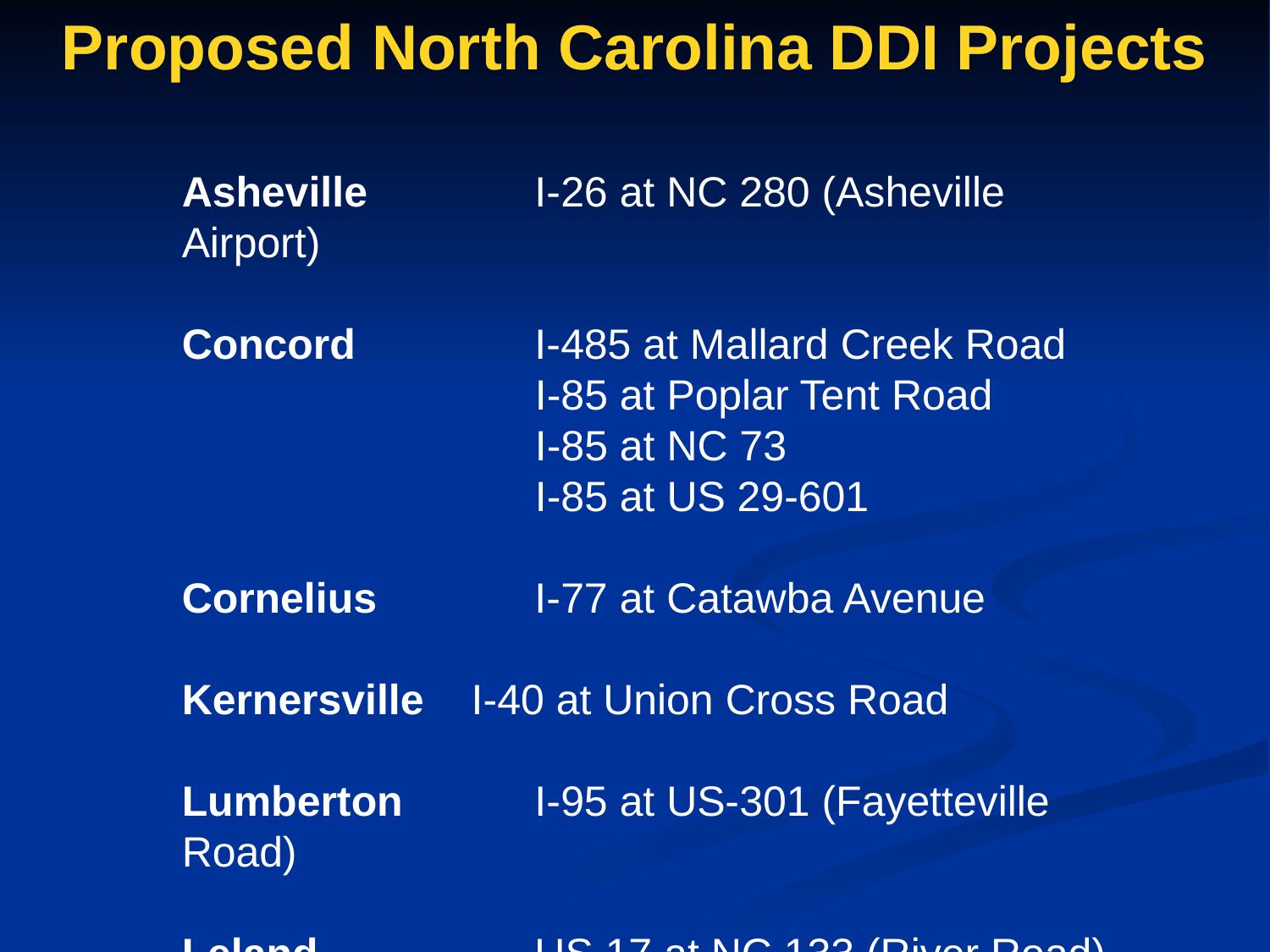

Proposed North Carolina DDI Projects
Asheville 	   I-26 at NC 280 (Asheville Airport)

Concord 	   I-485 at Mallard Creek Road
	   I-85 at Poplar Tent Road
	   I-85 at NC 73
	   I-85 at US 29-601

Cornelius 	   I-77 at Catawba Avenue

Kernersville    I-40 at Union Cross Road

Lumberton	   I-95 at US-301 (Fayetteville Road)

Leland	   US 17 at NC 133 (River Road)